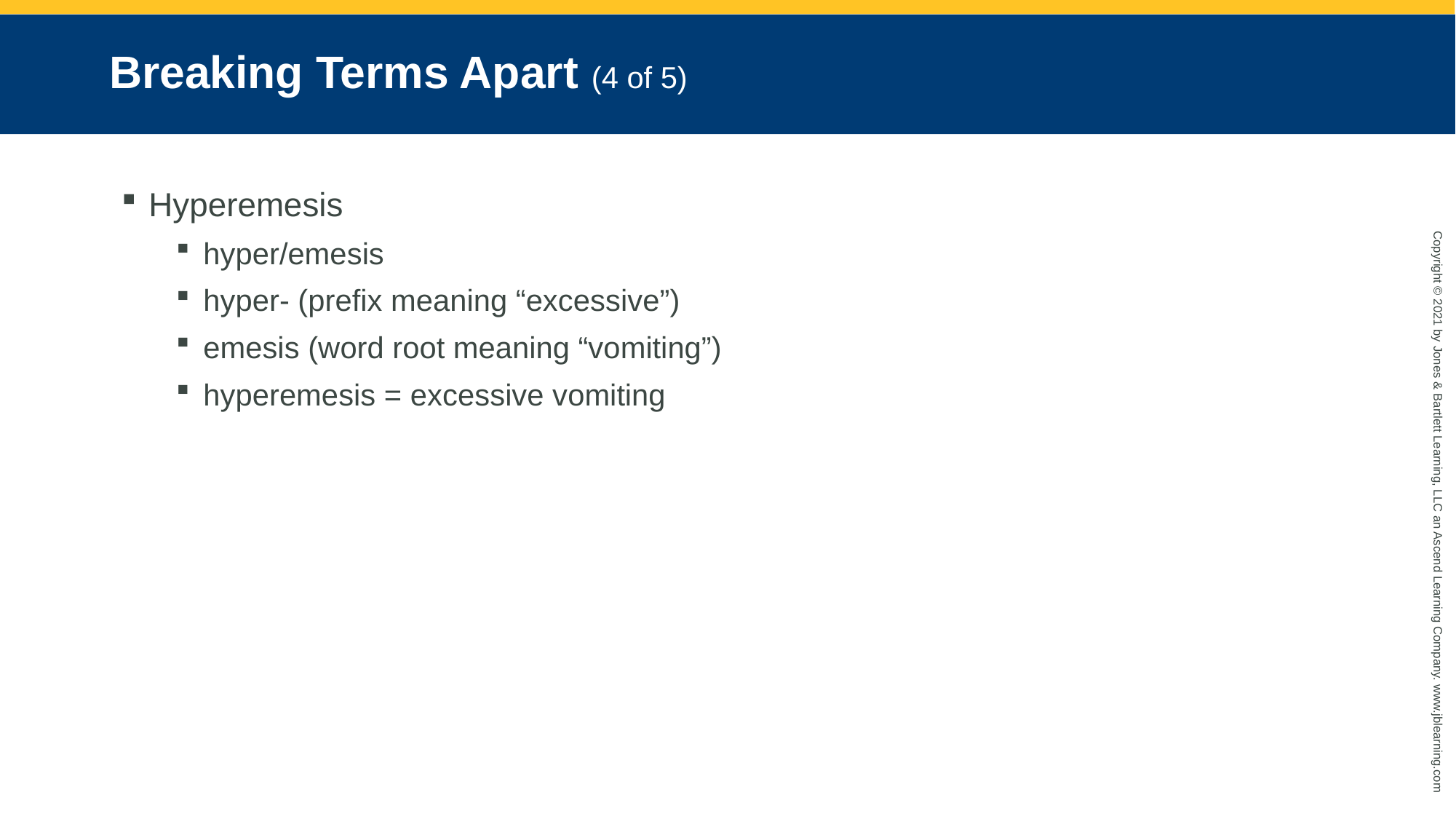

# Breaking Terms Apart (4 of 5)
Hyperemesis
hyper/emesis
hyper- (prefix meaning “excessive”)
emesis (word root meaning “vomiting”)
hyperemesis = excessive vomiting